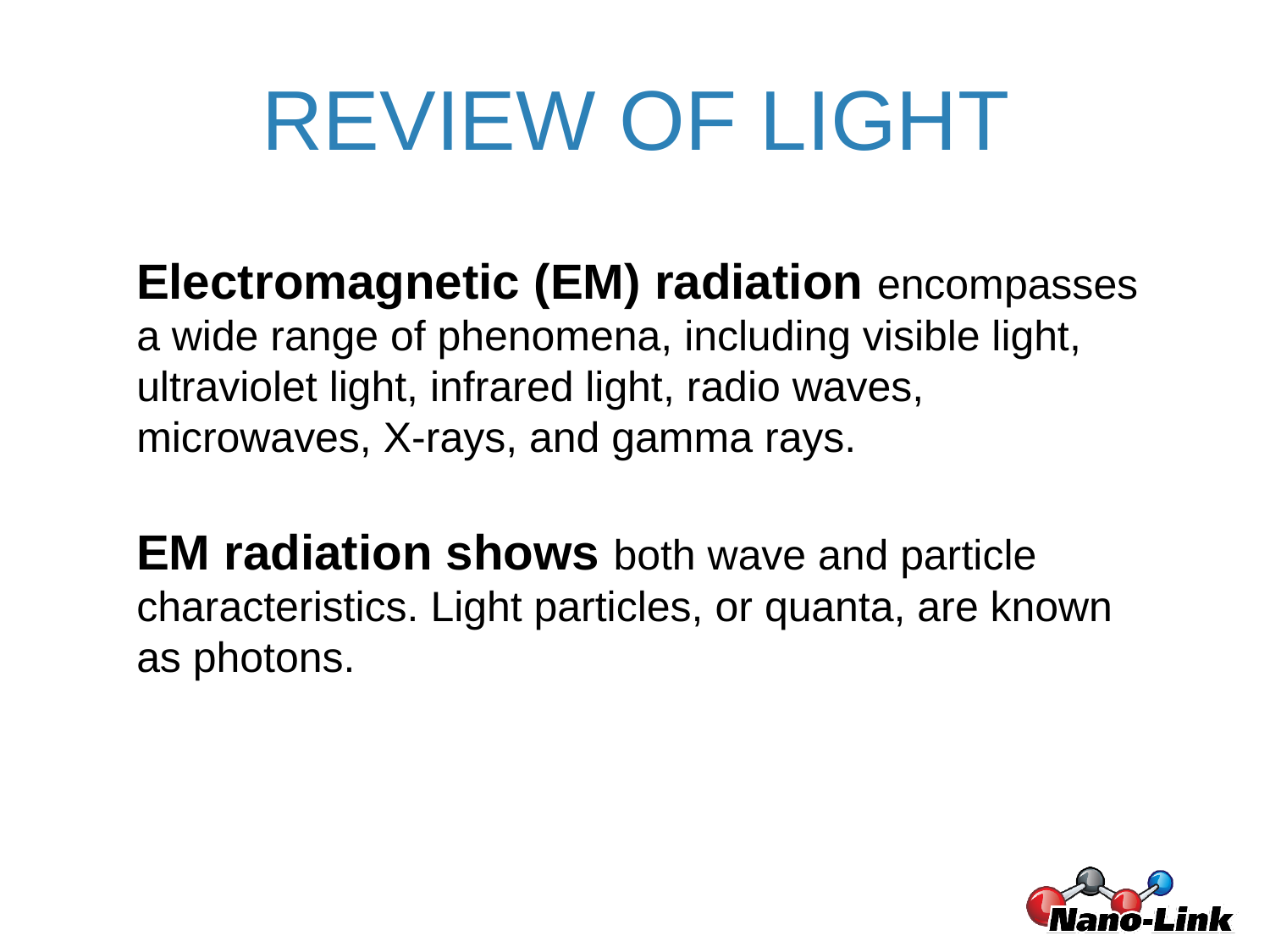

# REVIEW OF LIGHT
Electromagnetic (EM) radiation encompasses a wide range of phenomena, including visible light, ultraviolet light, infrared light, radio waves, microwaves, X-rays, and gamma rays.

EM radiation shows both wave and particle characteristics. Light particles, or quanta, are known as photons.